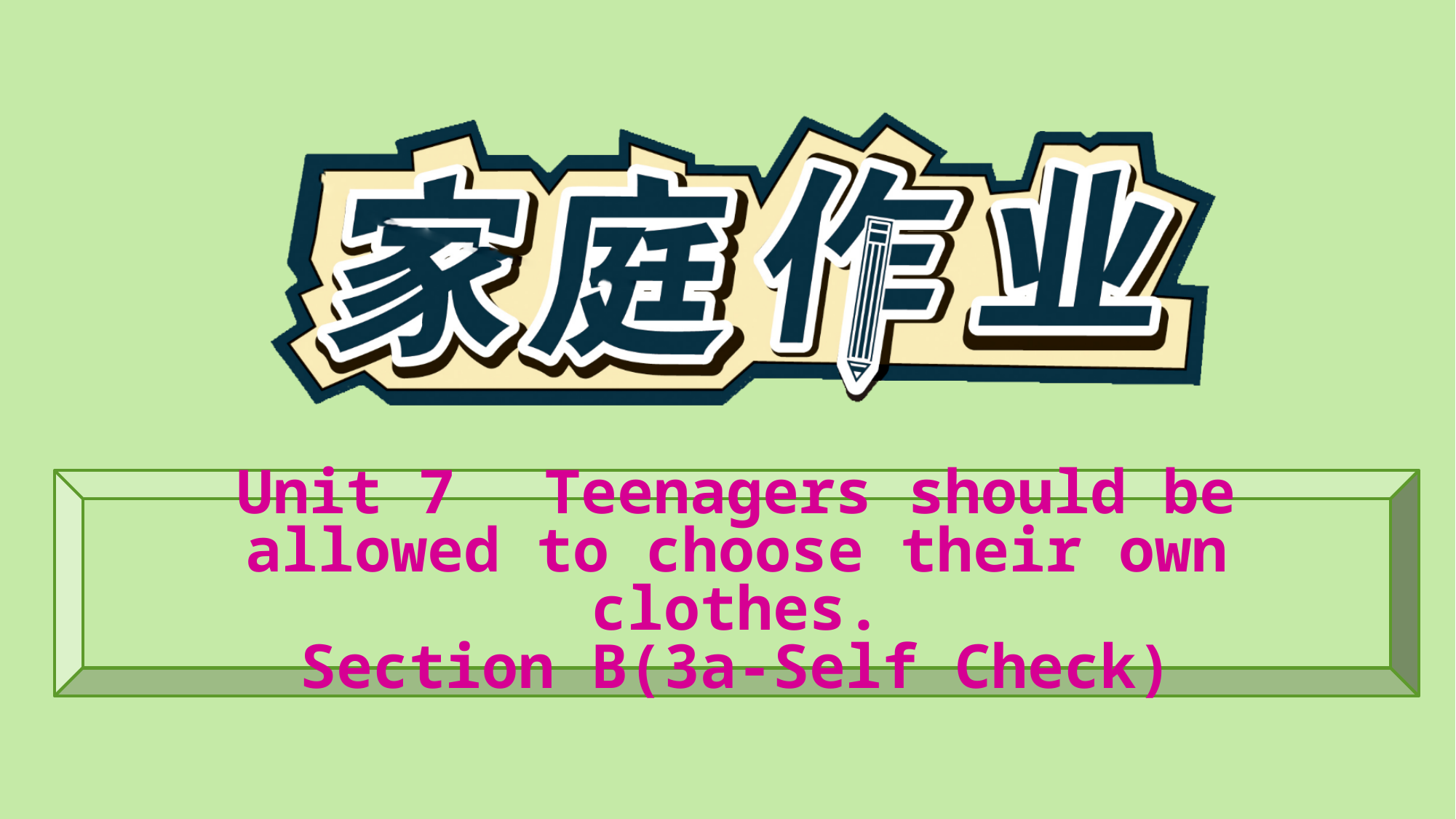

Unit 7　Teenagers should be allowed to choose their own clothes.
Section B(3a-Self Check)